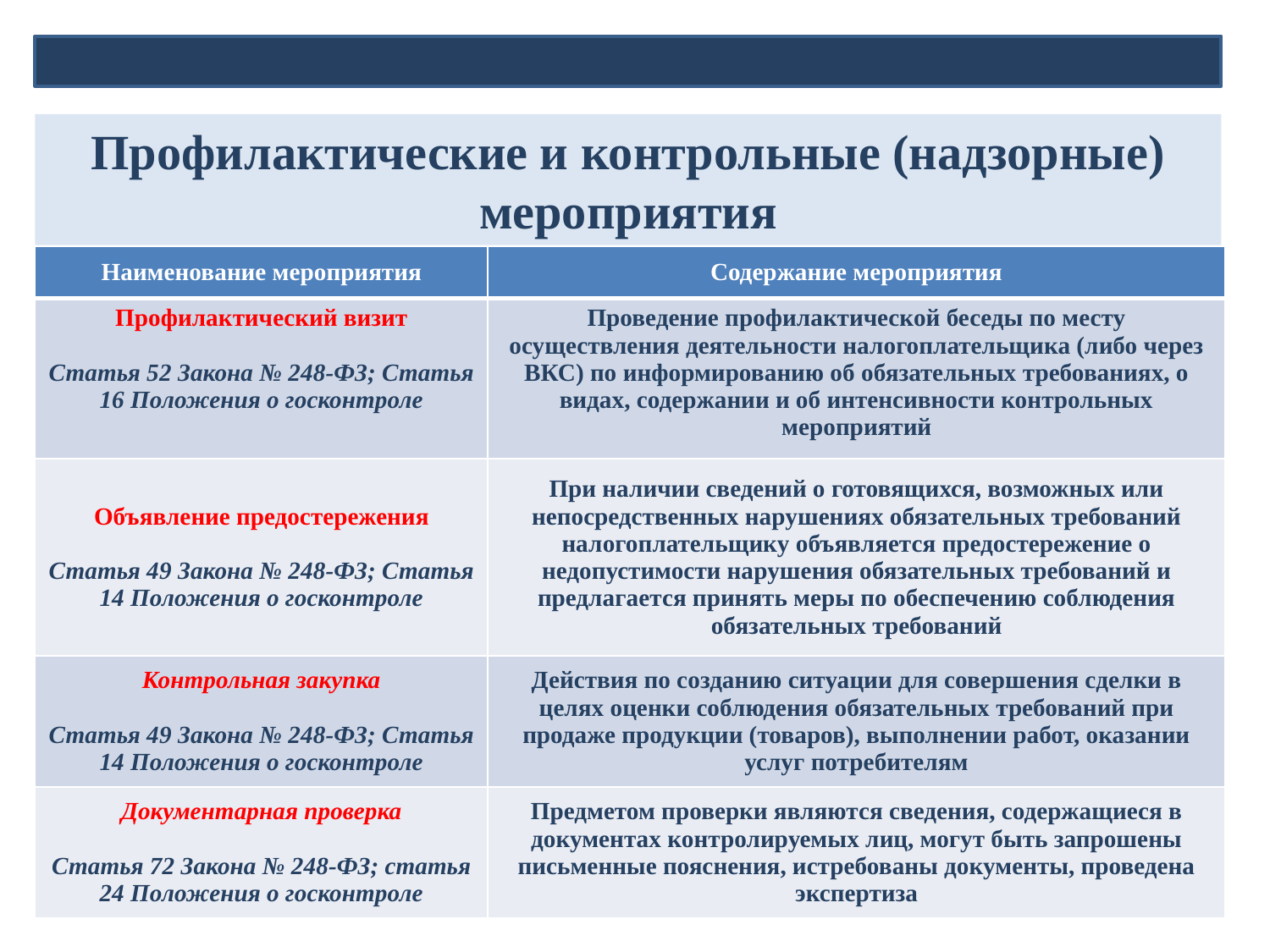

Профилактические и контрольные (надзорные) мероприятия
| Наименование мероприятия | Содержание мероприятия |
| --- | --- |
| Профилактический визит Статья 52 Закона № 248-ФЗ; Статья 16 Положения о госконтроле | Проведение профилактической беседы по месту осуществления деятельности налогоплательщика (либо через ВКС) по информированию об обязательных требованиях, о видах, содержании и об интенсивности контрольных мероприятий |
| Объявление предостережения Статья 49 Закона № 248-ФЗ; Статья 14 Положения о госконтроле | При наличии сведений о готовящихся, возможных или непосредственных нарушениях обязательных требований налогоплательщику объявляется предостережение о недопустимости нарушения обязательных требований и предлагается принять меры по обеспечению соблюдения обязательных требований |
| Контрольная закупка Статья 49 Закона № 248-ФЗ; Статья 14 Положения о госконтроле | Действия по созданию ситуации для совершения сделки в целях оценки соблюдения обязательных требований при продаже продукции (товаров), выполнении работ, оказании услуг потребителям |
| Документарная проверка Статья 72 Закона № 248-ФЗ; статья 24 Положения о госконтроле | Предметом проверки являются сведения, содержащиеся в документах контролируемых лиц, могут быть запрошены письменные пояснения, истребованы документы, проведена экспертиза |